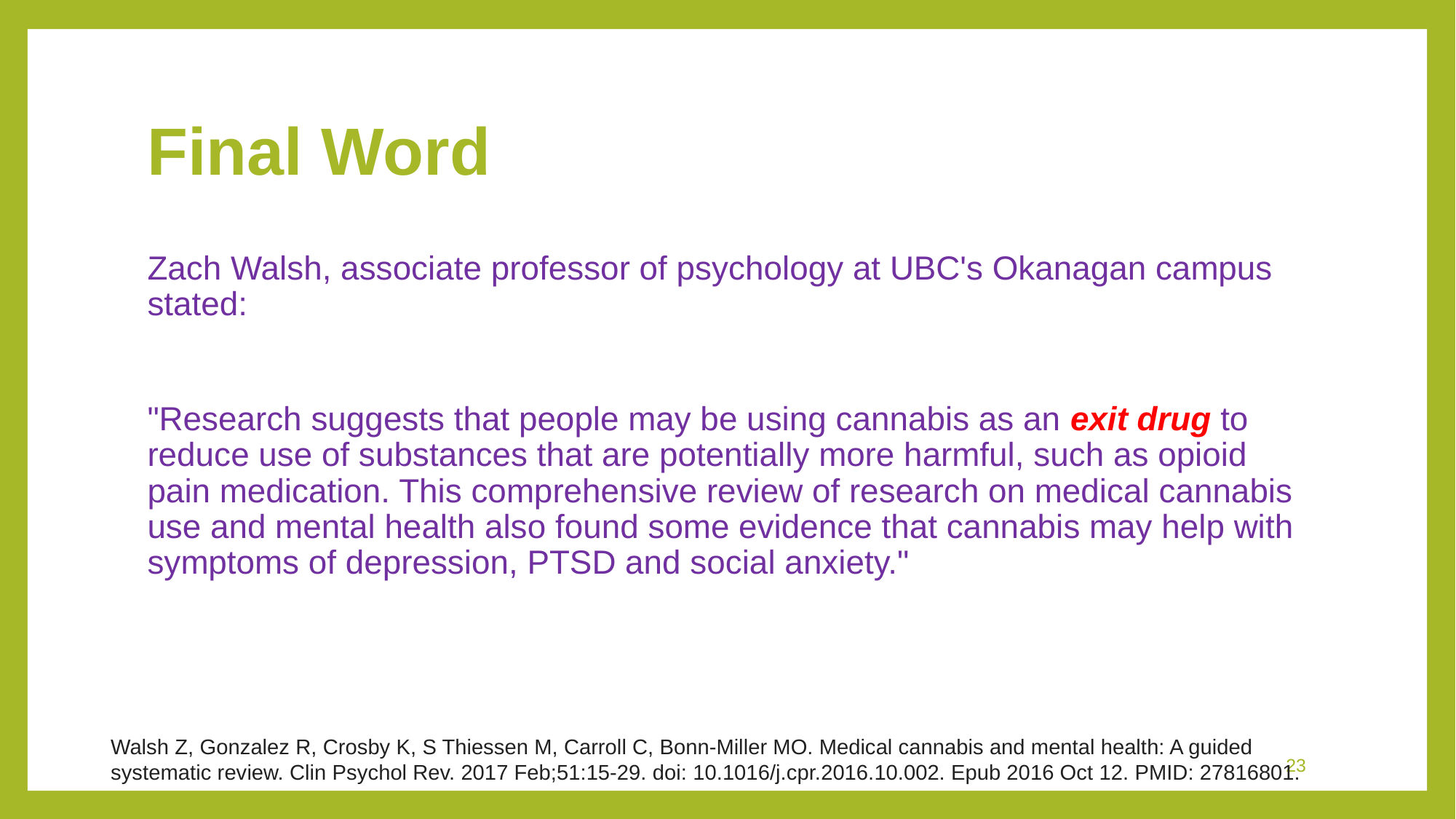

# Final Word
Zach Walsh, associate professor of psychology at UBC's Okanagan campus stated:

"Research suggests that people may be using cannabis as an exit drug to reduce use of substances that are potentially more harmful, such as opioid pain medication. This comprehensive review of research on medical cannabis use and mental health also found some evidence that cannabis may help with symptoms of depression, PTSD and social anxiety."

Walsh Z, Gonzalez R, Crosby K, S Thiessen M, Carroll C, Bonn-Miller MO. Medical cannabis and mental health: A guided systematic review. Clin Psychol Rev. 2017 Feb;51:15-29. doi: 10.1016/j.cpr.2016.10.002. Epub 2016 Oct 12. PMID: 27816801.
23